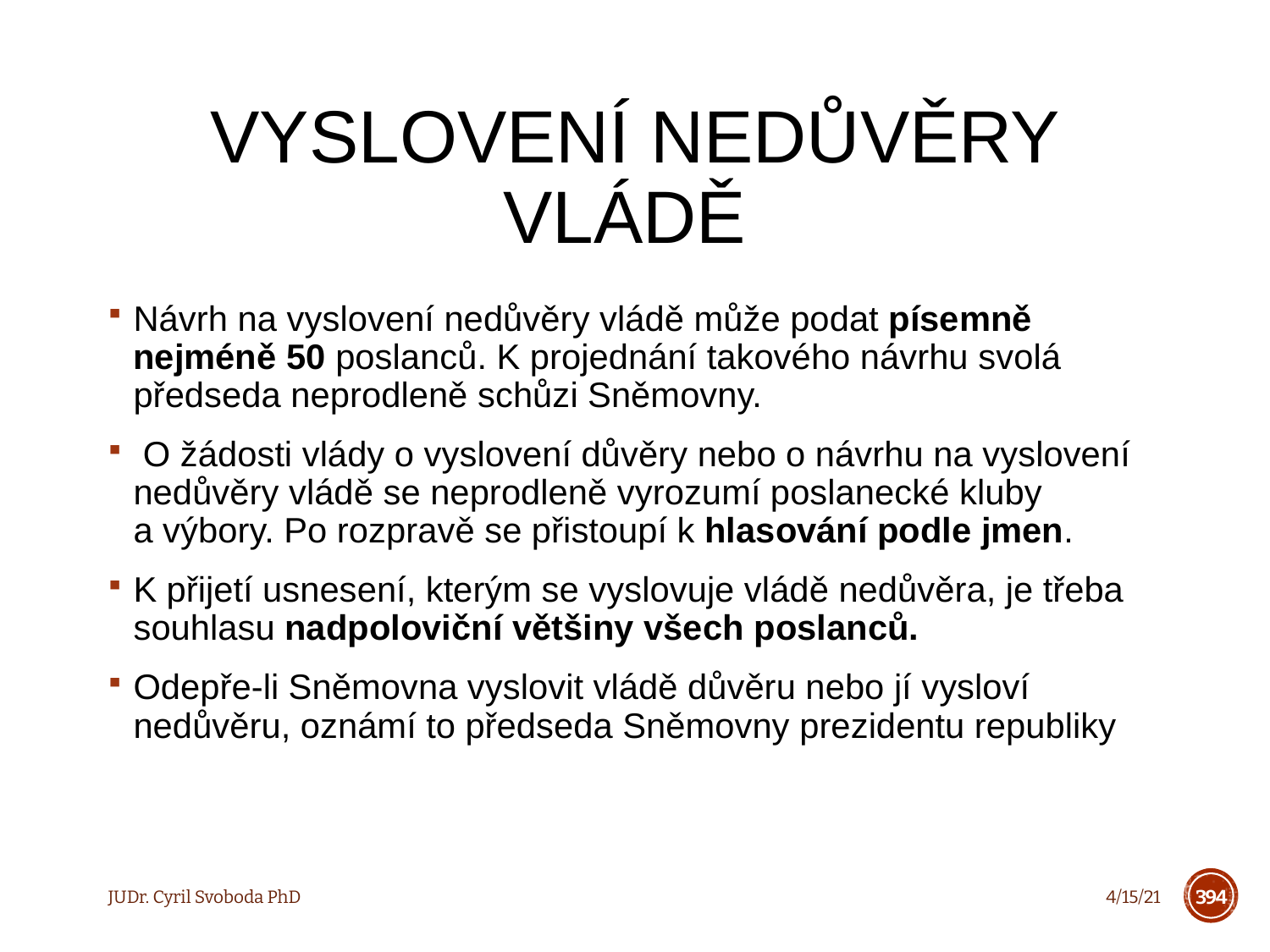

# Vyslovení nedůvěry vládě
Návrh na vyslovení nedůvěry vládě může podat písemně nejméně 50 poslanců. K projednání takového návrhu svolá předseda neprodleně schůzi Sněmovny.
 O žádosti vlády o vyslovení důvěry nebo o návrhu na vyslovení nedůvěry vládě se neprodleně vyrozumí poslanecké kluby a výbory. Po rozpravě se přistoupí k hlasování podle jmen.
K přijetí usnesení, kterým se vyslovuje vládě nedůvěra, je třeba souhlasu nadpoloviční většiny všech poslanců.
Odepře-li Sněmovna vyslovit vládě důvěru nebo jí vysloví nedůvěru, oznámí to předseda Sněmovny prezidentu republiky
JUDr. Cyril Svoboda PhD
4/15/21
394